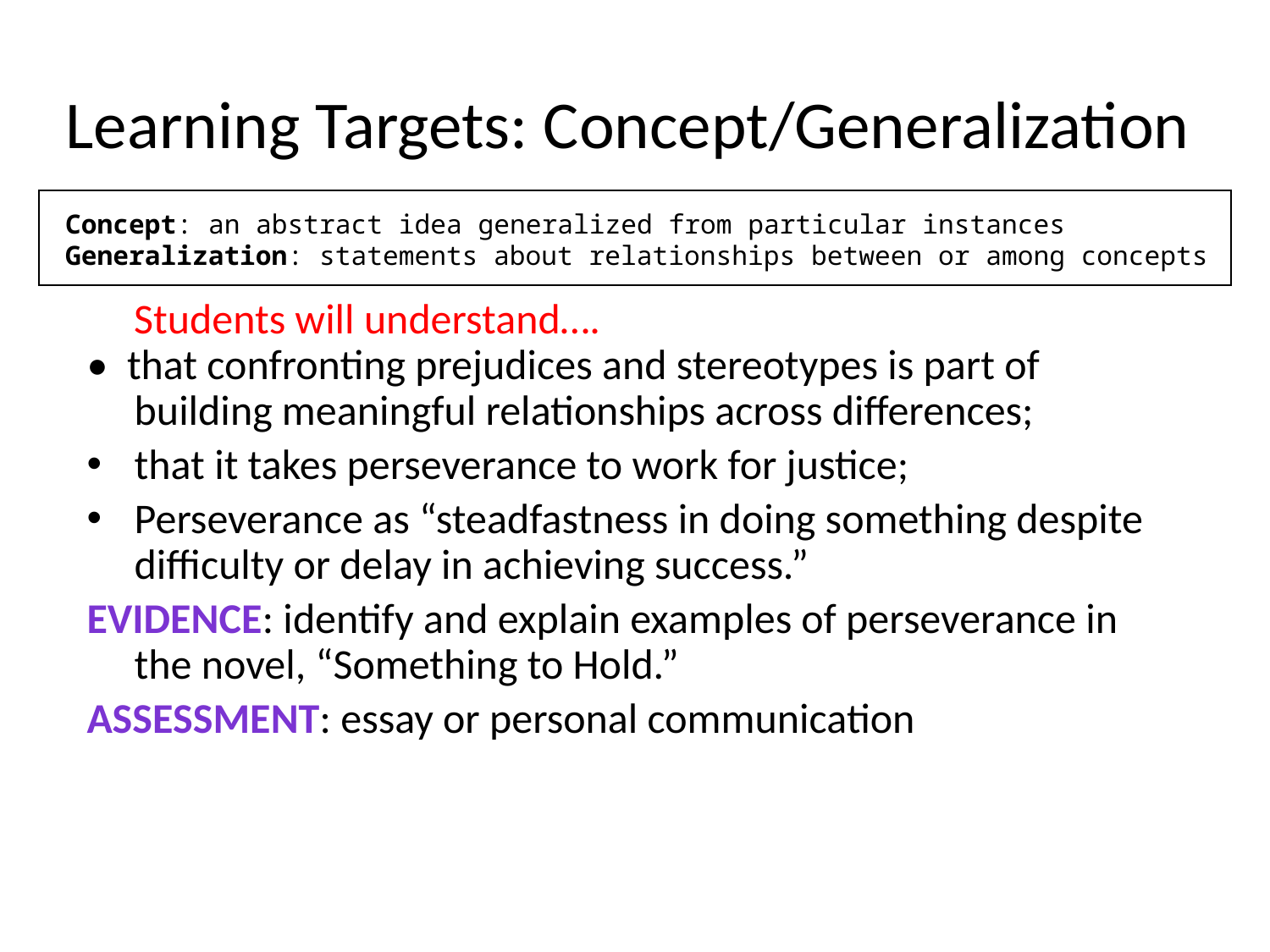

# Learning Targets: Concept/Generalization

Concept: an abstract idea generalized from particular instances
Generalization: statements about relationships between or among concepts
Students will understand….
•  that confronting prejudices and stereotypes is part of building meaningful relationships across differences;
that it takes perseverance to work for justice;
Perseverance as “steadfastness in doing something despite difficulty or delay in achieving success.”
evidence: identify and explain examples of perseverance in the novel, “Something to Hold.”
assessment: essay or personal communication